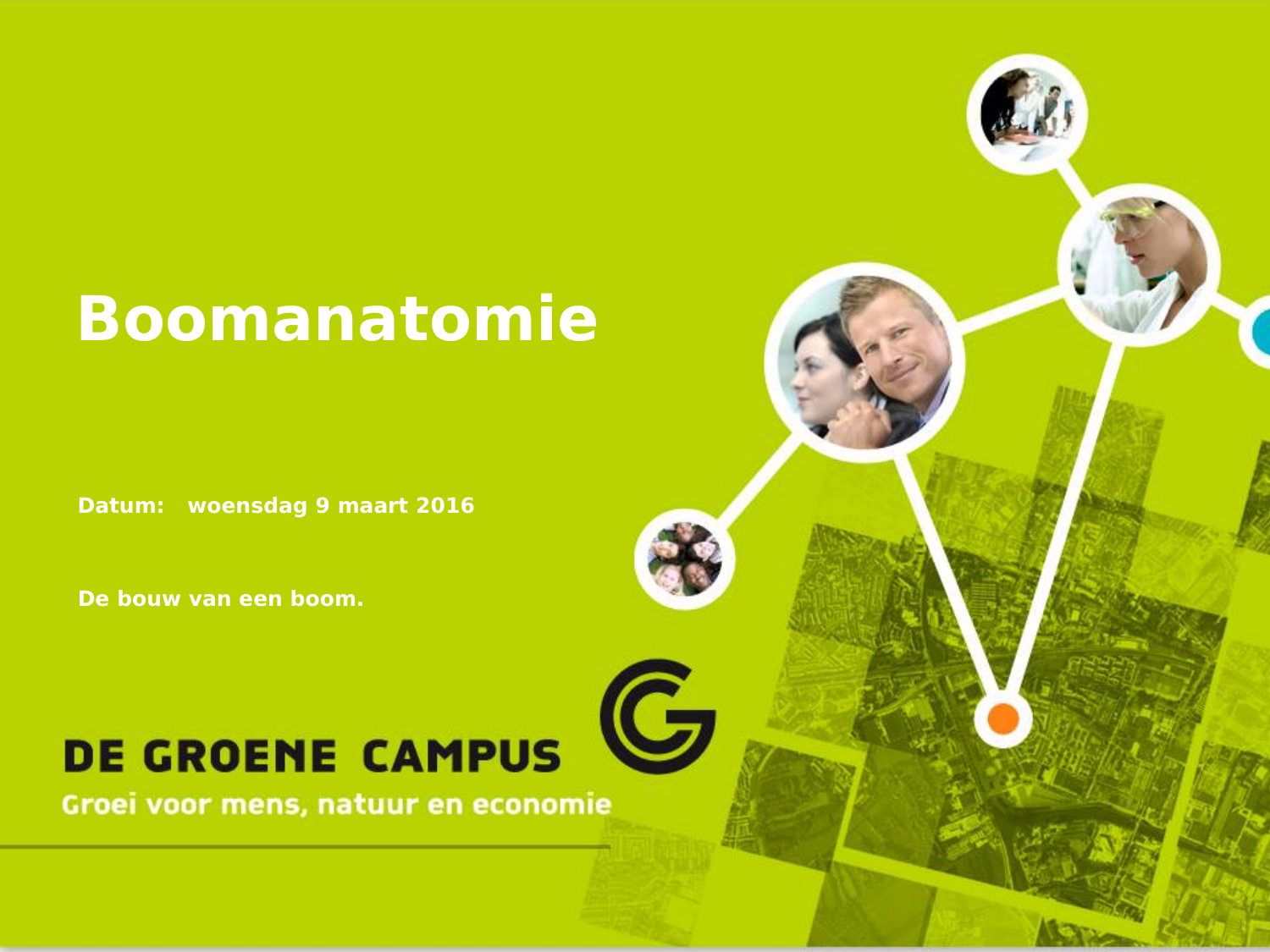

# Boomanatomie
woensdag 9 maart 2016
De bouw van een boom.